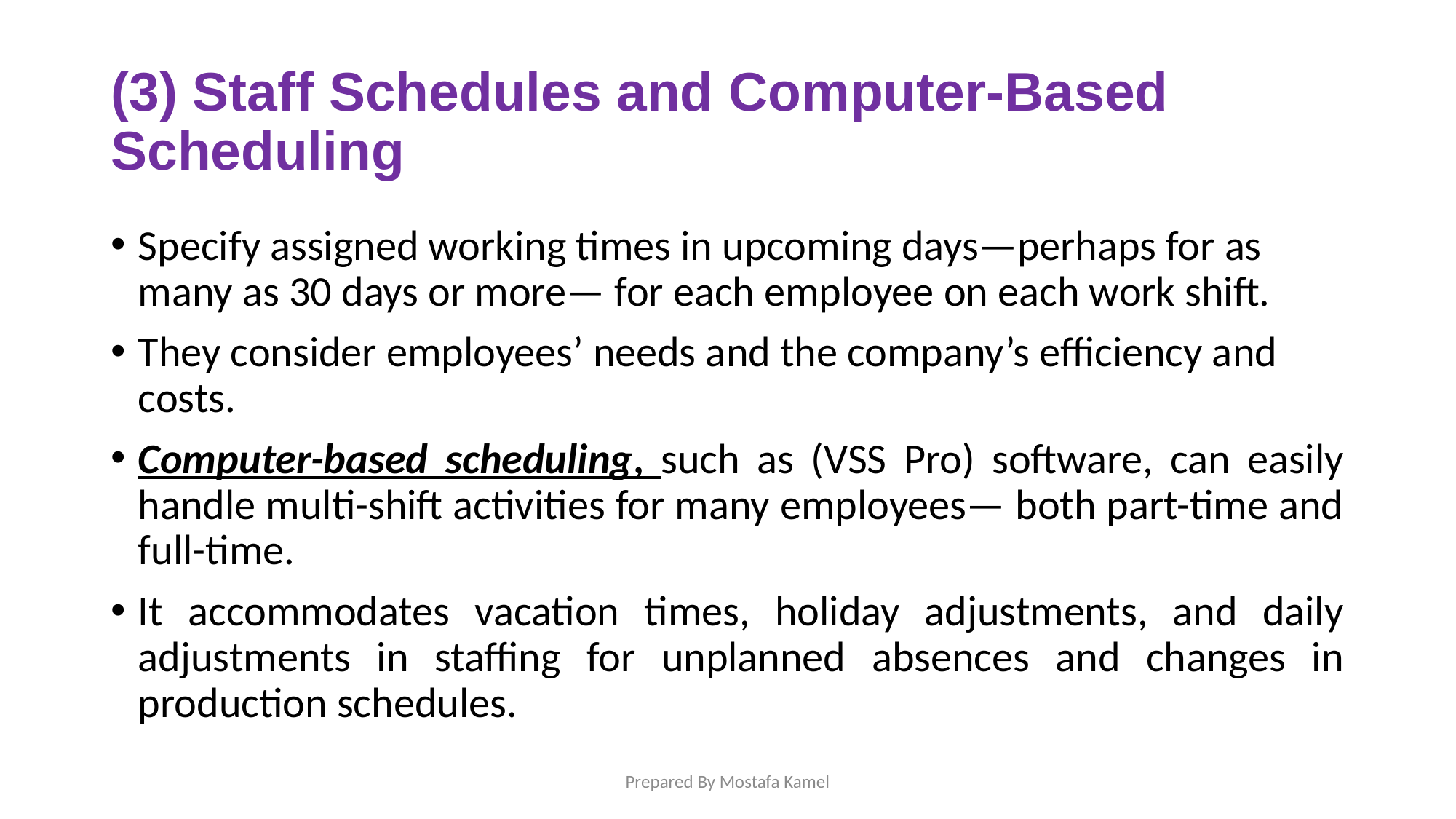

# (3) Staff Schedules and Computer-Based Scheduling
Specify assigned working times in upcoming days—perhaps for as many as 30 days or more— for each employee on each work shift.
They consider employees’ needs and the company’s efficiency and costs.
Computer-based scheduling, such as (VSS Pro) software, can easily handle multi-shift activities for many employees— both part-time and full-time.
It accommodates vacation times, holiday adjustments, and daily adjustments in staffing for unplanned absences and changes in production schedules.
Prepared By Mostafa Kamel